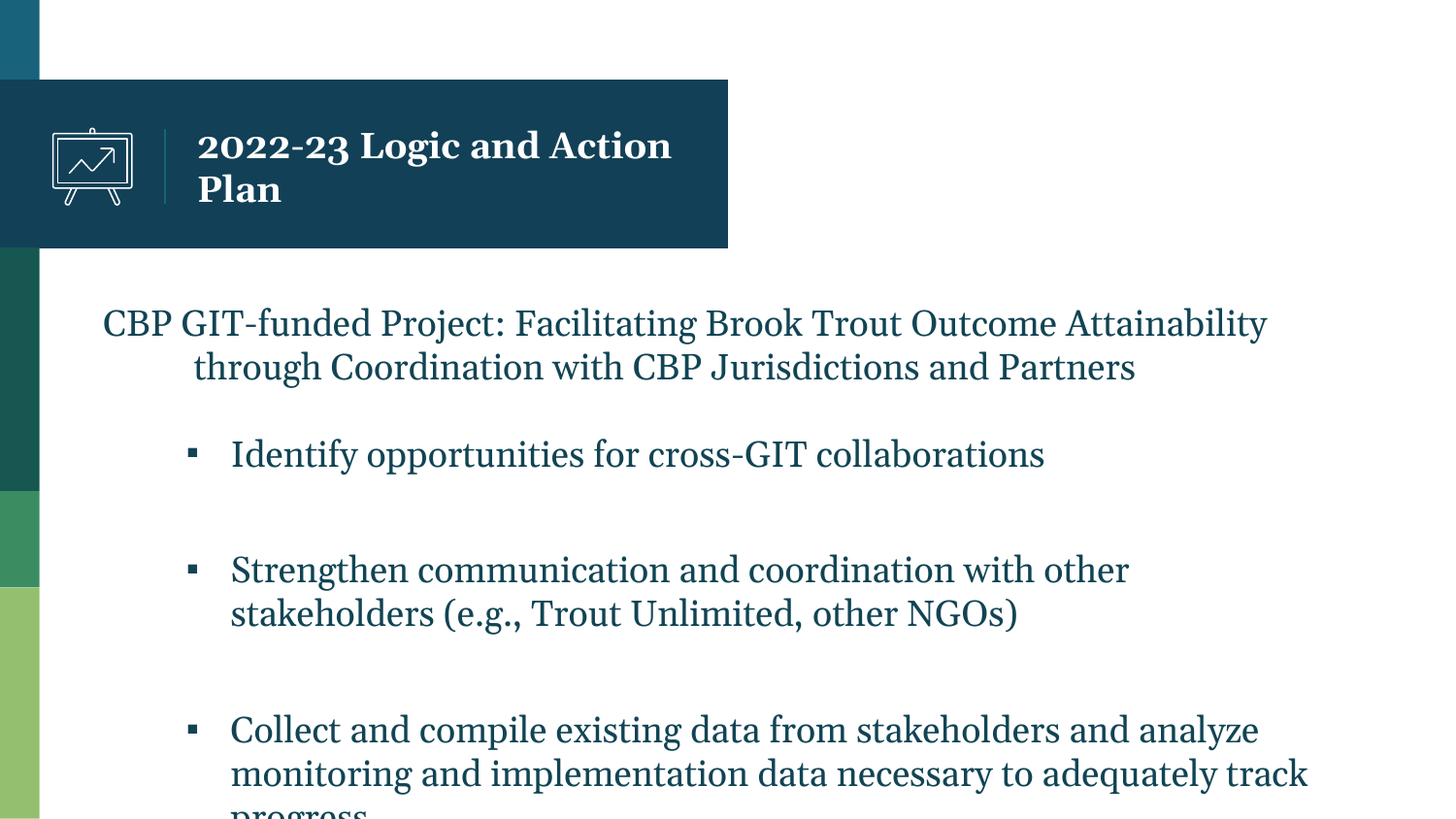

# 2022-23 Logic and Action Plan

CBP GIT-funded Project: Facilitating Brook Trout Outcome Attainability through Coordination with CBP Jurisdictions and Partners

Identify opportunities for cross-GIT collaborations

Strengthen communication and coordination with other stakeholders (e.g., Trout Unlimited, other NGOs)

Collect and compile existing data from stakeholders and analyze monitoring and implementation data necessary to adequately track progress